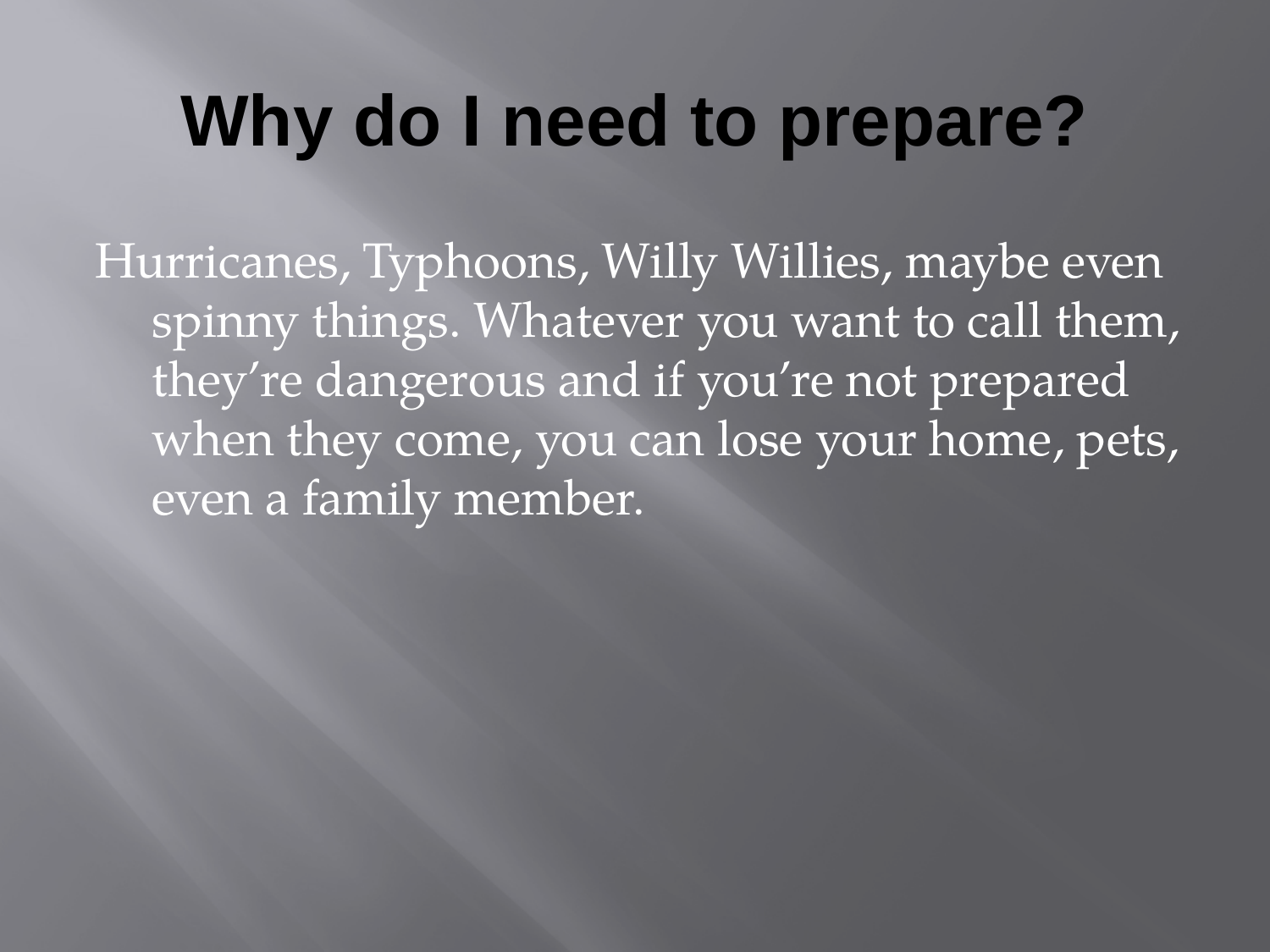

# Why do I need to prepare?
Hurricanes, Typhoons, Willy Willies, maybe even spinny things. Whatever you want to call them, they’re dangerous and if you’re not prepared when they come, you can lose your home, pets, even a family member.